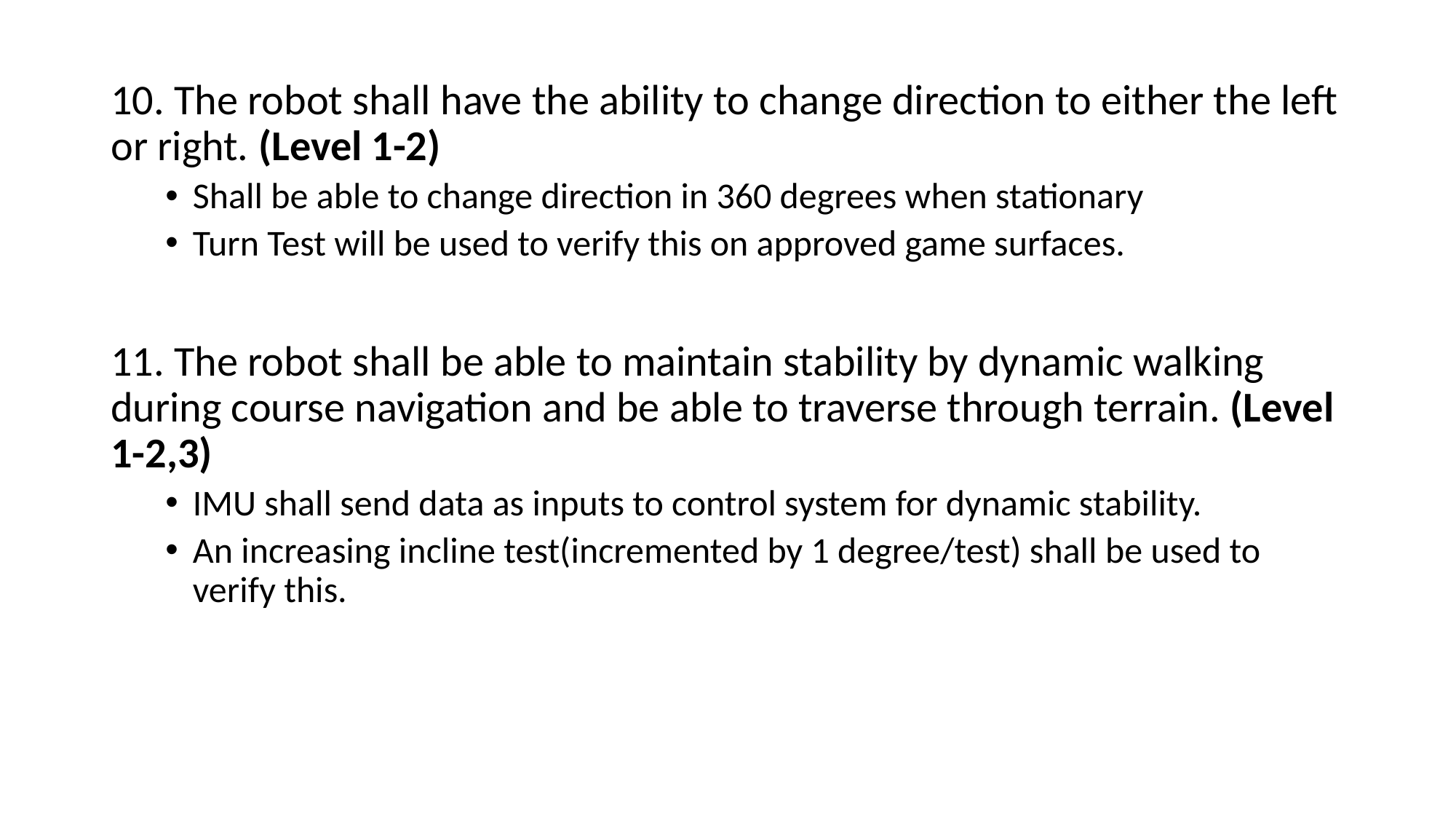

10. The robot shall have the ability to change direction to either the left or right. (Level 1-2)
Shall be able to change direction in 360 degrees when stationary
Turn Test will be used to verify this on approved game surfaces.

11. The robot shall be able to maintain stability by dynamic walking during course navigation and be able to traverse through terrain. (Level 1-2,3)
IMU shall send data as inputs to control system for dynamic stability.
An increasing incline test(incremented by 1 degree/test) shall be used to verify this.